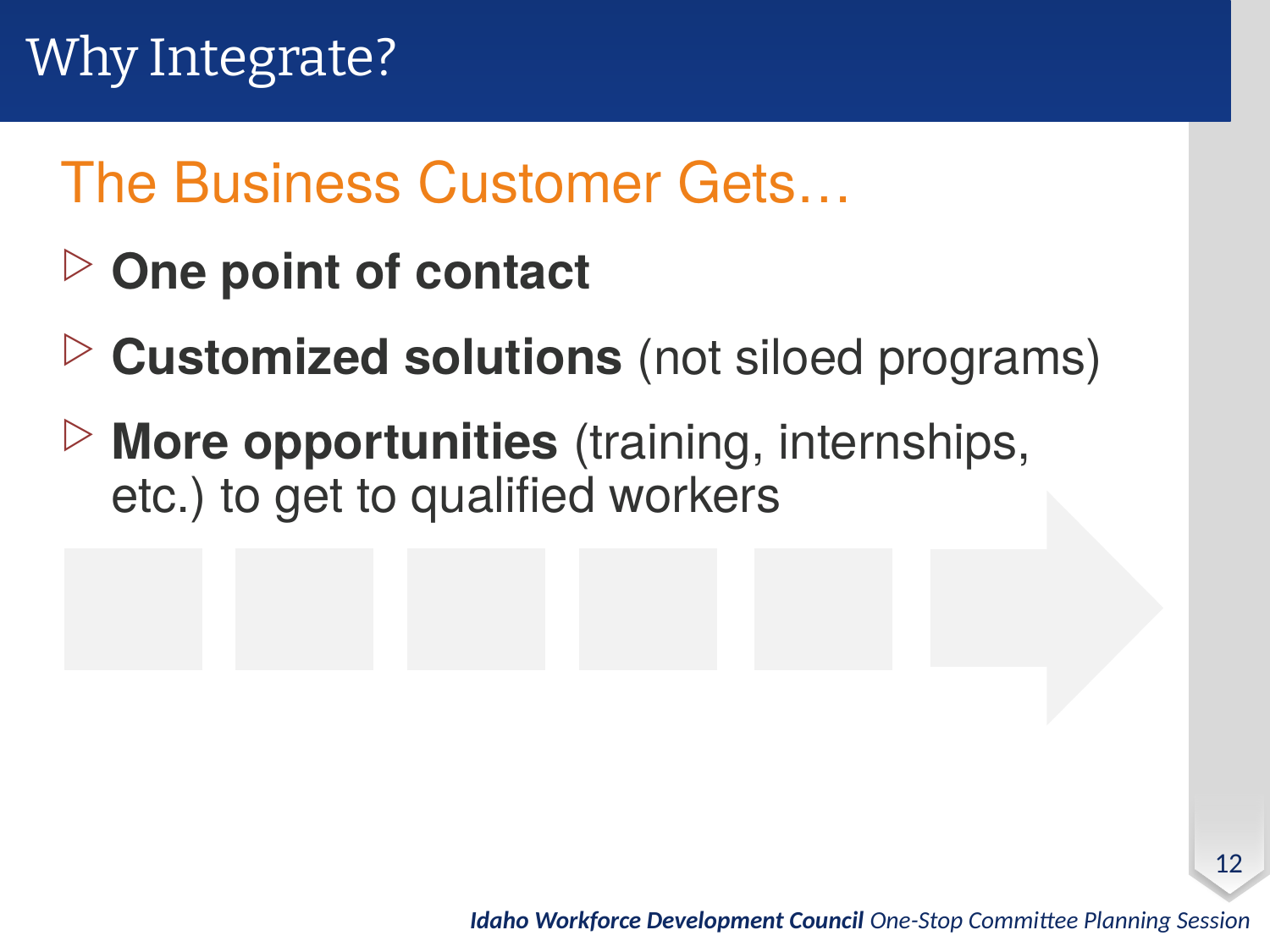

# Why Integrate?
The Business Customer Gets…
One point of contact
Customized solutions (not siloed programs)
More opportunities (training, internships, etc.) to get to qualified workers

12